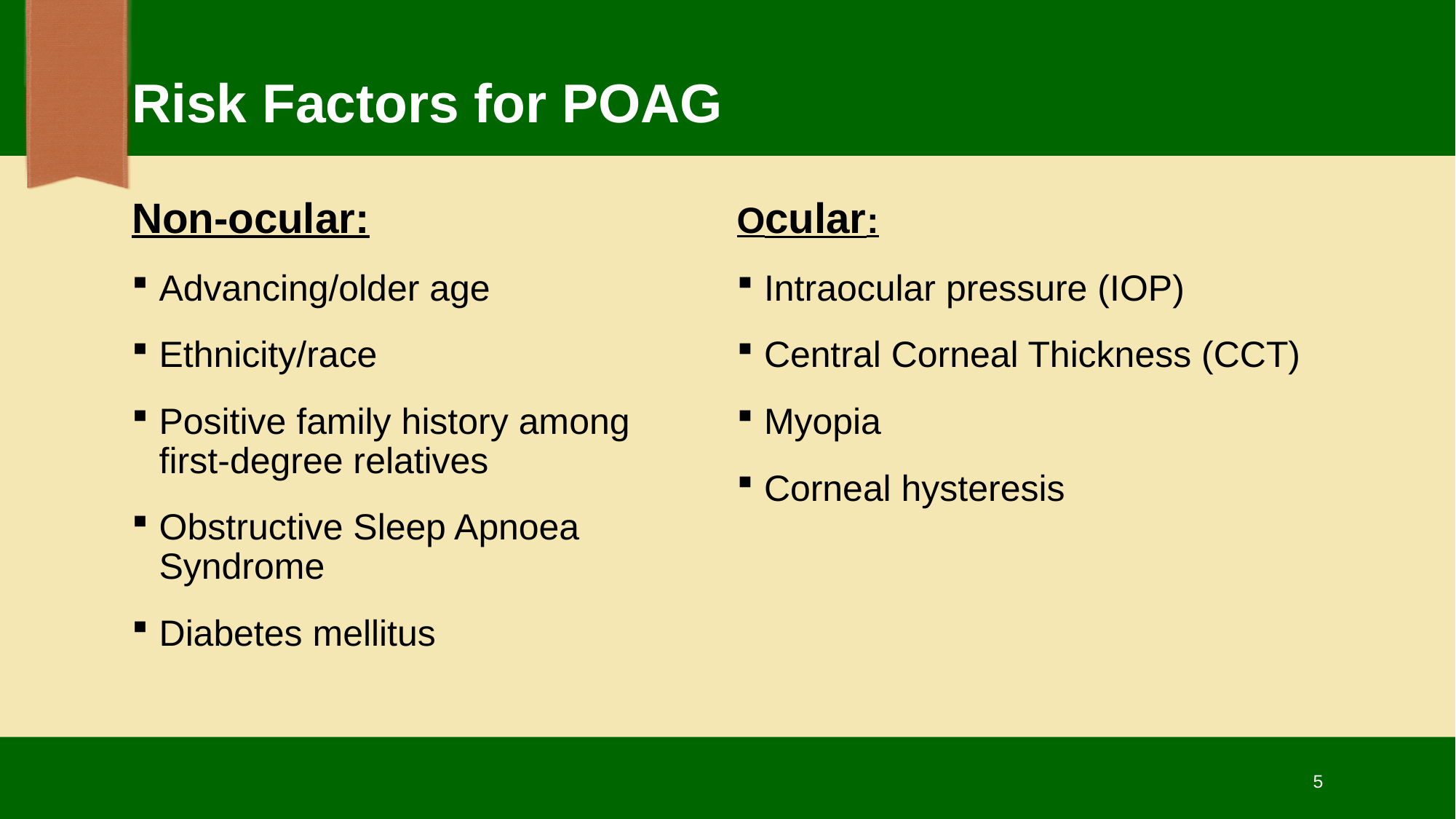

# Risk Factors for POAG
Non-ocular:
Advancing/older age
Ethnicity/race
Positive family history among first-degree relatives
Obstructive Sleep Apnoea Syndrome
Diabetes mellitus
Ocular:
Intraocular pressure (IOP)
Central Corneal Thickness (CCT)
Myopia
Corneal hysteresis

5